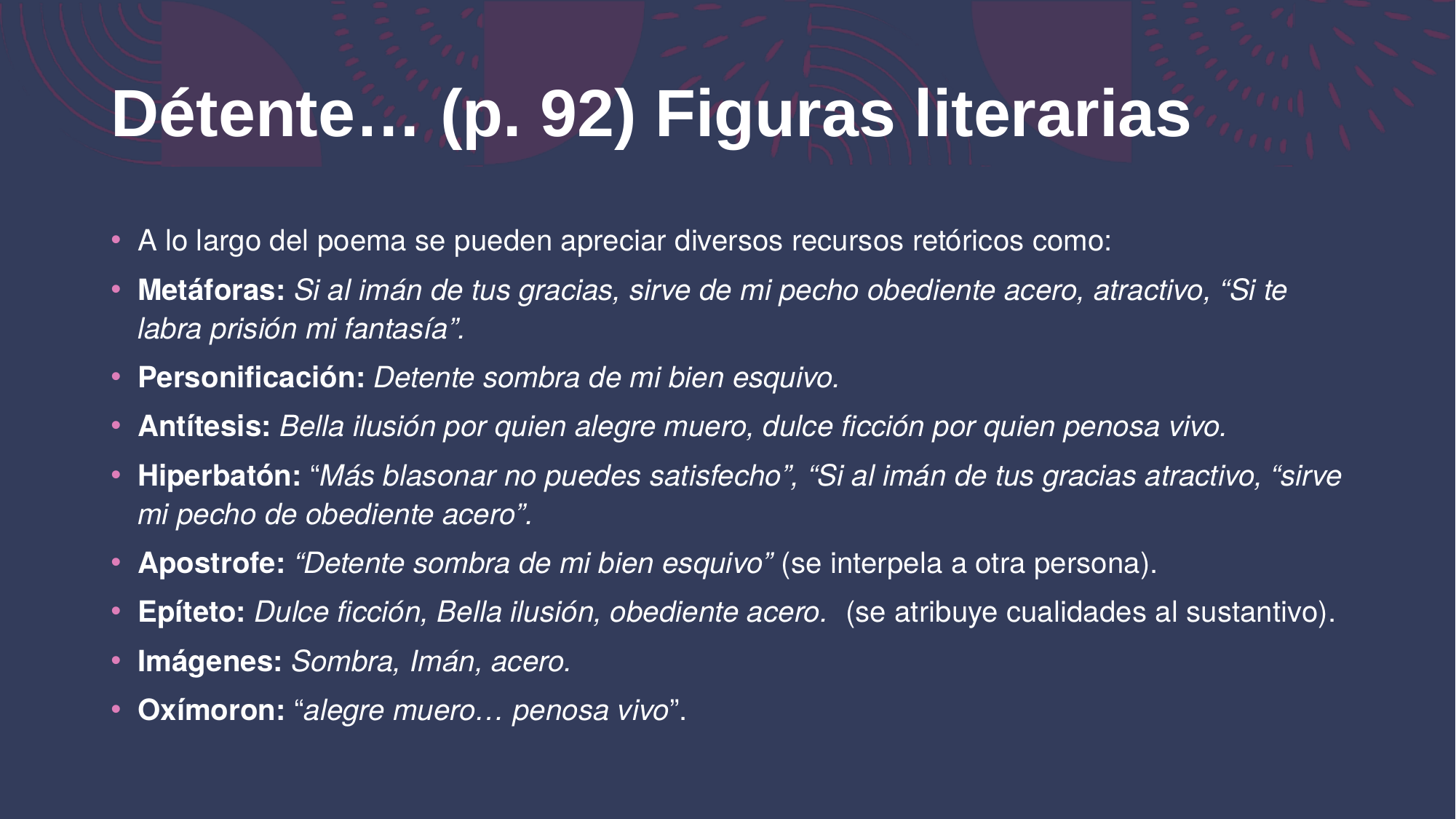

# Détente… (p. 92) Figuras literarias

A lo largo del poema se pueden apreciar diversos recursos retóricos como:
Metáforas: Si al imán de tus gracias, sirve de mi pecho obediente acero, atractivo, “Si te labra prisión mi fantasía”.
Personificación: Detente sombra de mi bien esquivo.
Antítesis: Bella ilusión por quien alegre muero, dulce ficción por quien penosa vivo.
Hiperbatón: “Más blasonar no puedes satisfecho”, “Si al imán de tus gracias atractivo, “sirve mi pecho de obediente acero”.
Apostrofe: “Detente sombra de mi bien esquivo” (se interpela a otra persona).
Epíteto: Dulce ficción, Bella ilusión, obediente acero.  (se atribuye cualidades al sustantivo).
Imágenes: Sombra, Imán, acero.
Oxímoron: “alegre muero… penosa vivo”.